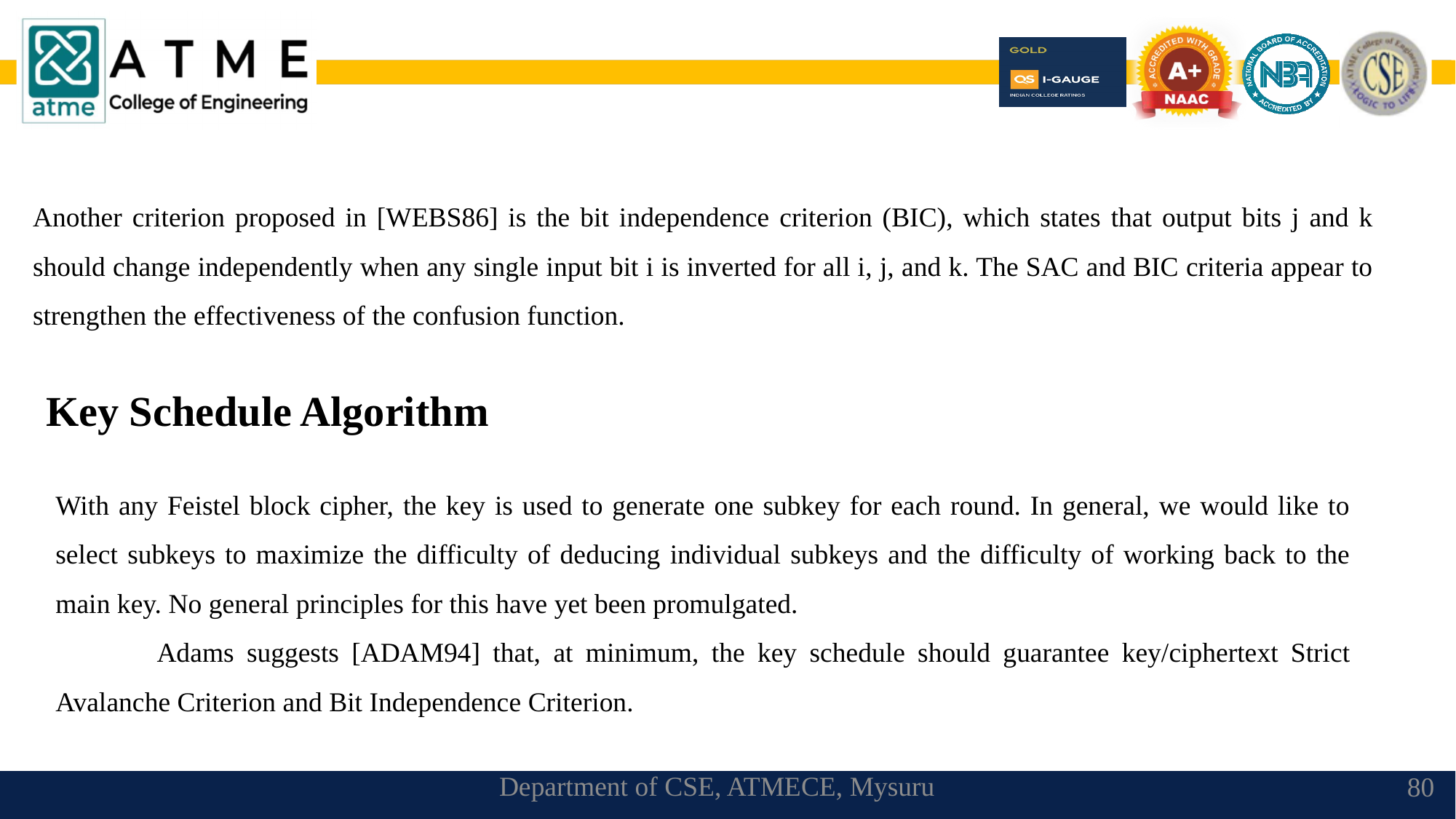

Another criterion proposed in [WEBS86] is the bit independence criterion (BIC), which states that output bits j and k should change independently when any single input bit i is inverted for all i, j, and k. The SAC and BIC criteria appear to strengthen the effectiveness of the confusion function.
Key Schedule Algorithm
With any Feistel block cipher, the key is used to generate one subkey for each round. In general, we would like to select subkeys to maximize the difficulty of deducing individual subkeys and the difficulty of working back to the main key. No general principles for this have yet been promulgated.
        Adams suggests [ADAM94] that, at minimum, the key schedule should guarantee key/ciphertext Strict Avalanche Criterion and Bit Independence Criterion.
Department of CSE, ATMECE, Mysuru
80